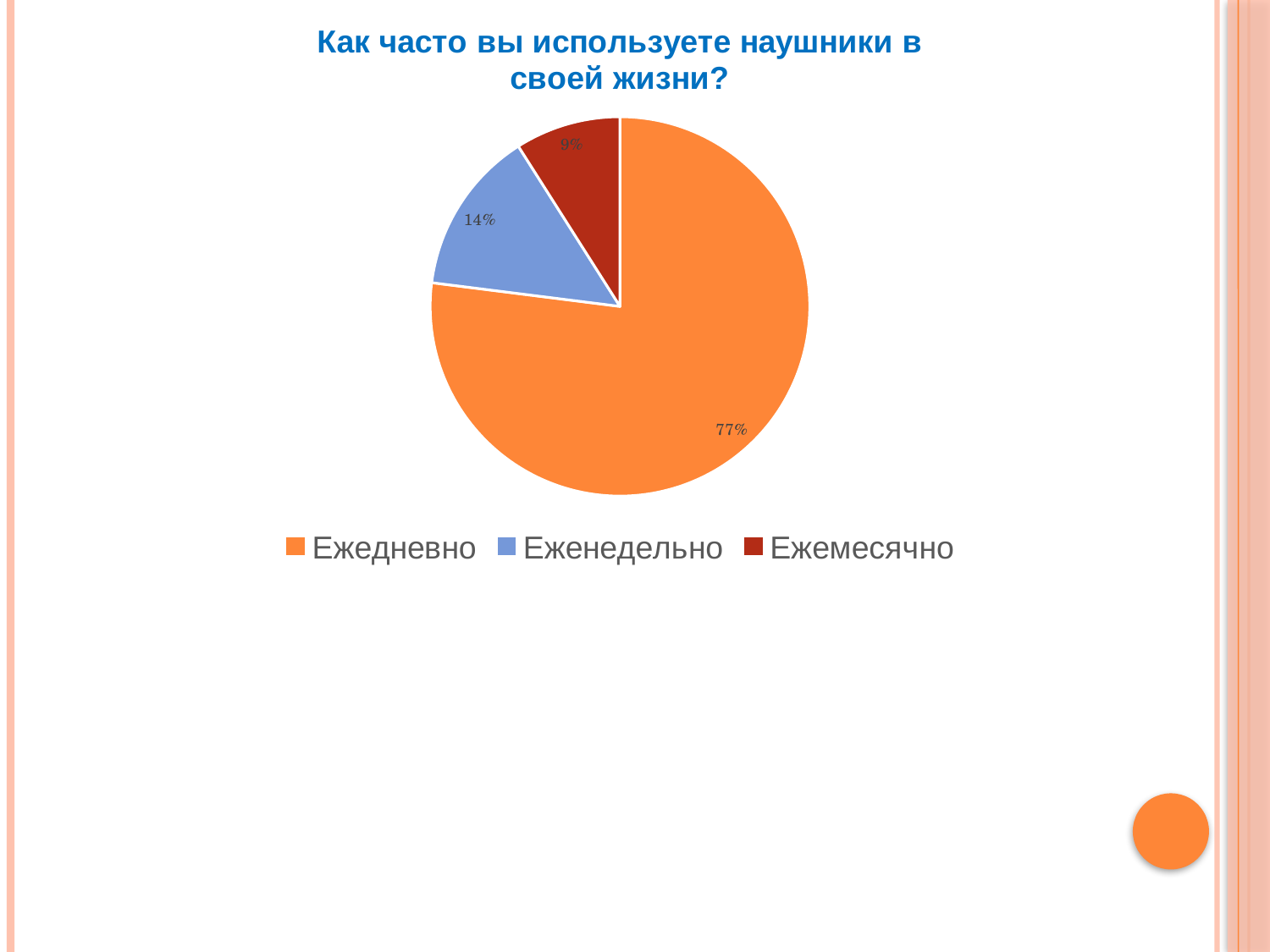

### Chart: Как часто вы используете наушники в своей жизни?

| Category |  |
|---|---|
| Ежедневно | 0.7700000000000005 |
| Еженедельно | 0.14 |
| Ежемесячно | 0.09000000000000007 |